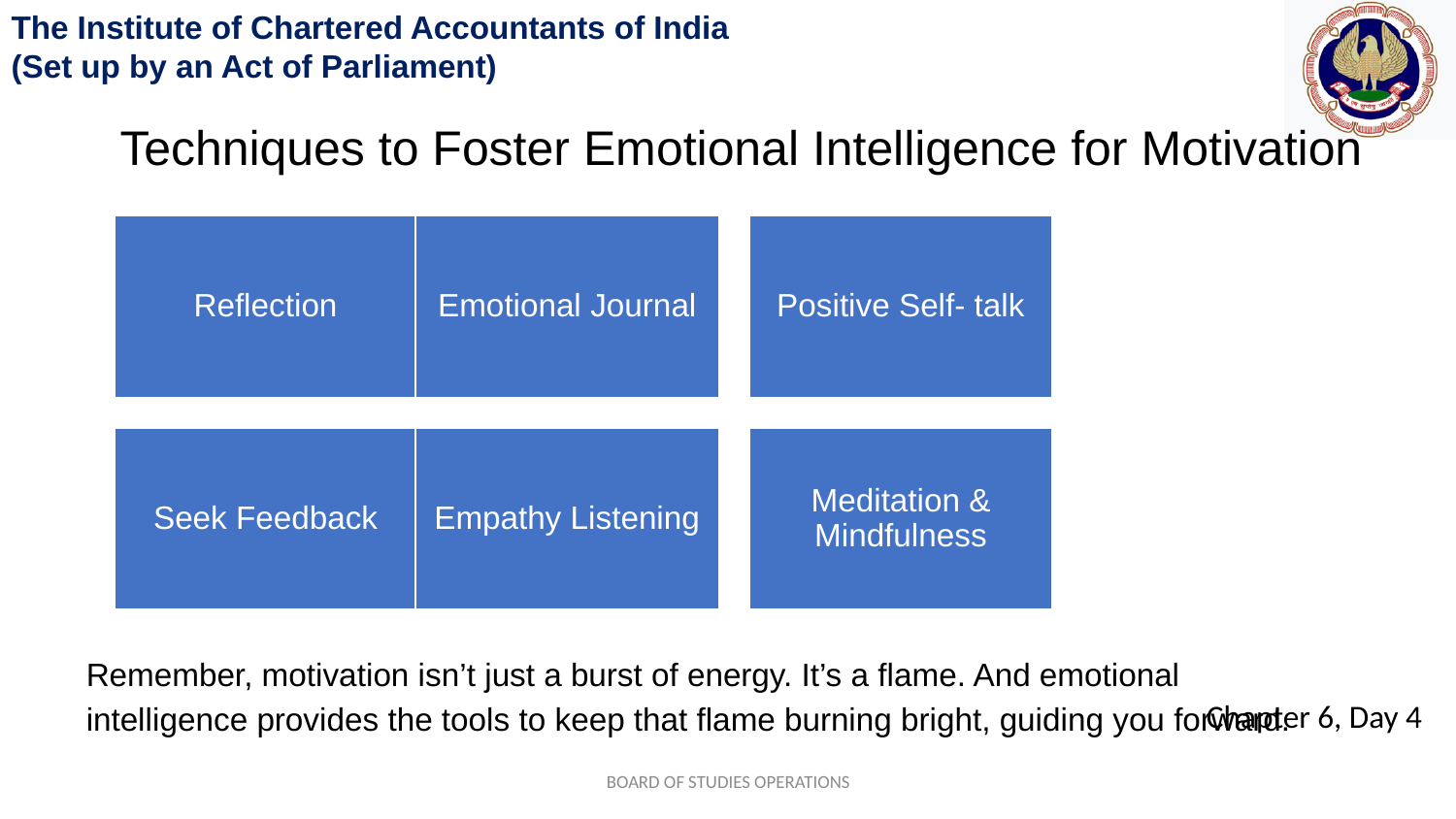

Techniques to Foster Emotional Intelligence for Motivation
Reflection
Emotional Journal
Positive Self- talk
Seek Feedback
Empathy Listening
Meditation & Mindfulness

Remember, motivation isn’t just a burst of energy. It’s a flame. And emotional intelligence provides the tools to keep that flame burning bright, guiding you forward.
BOARD OF STUDIES OPERATIONS